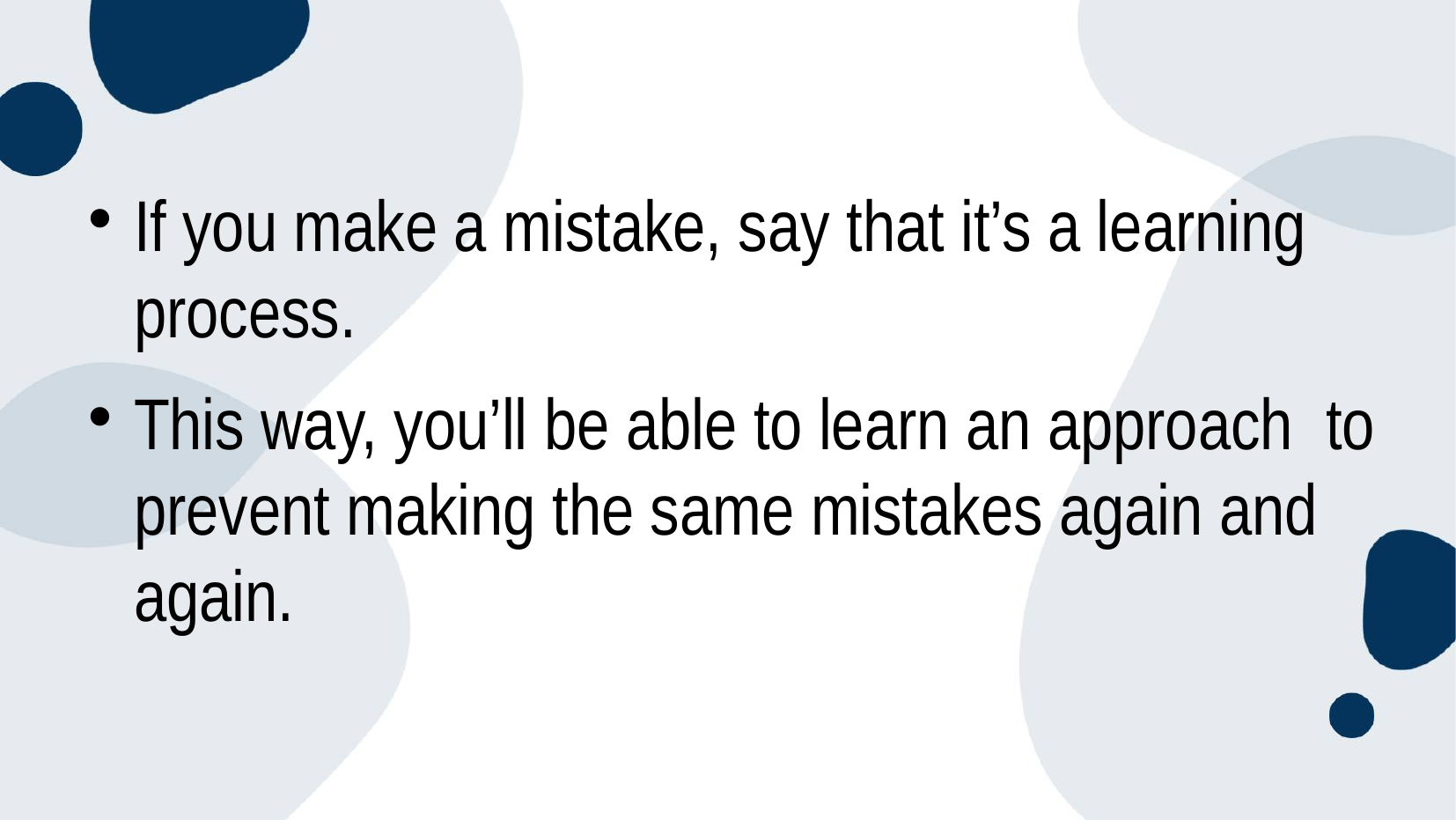

#
If you make a mistake, say that it’s a learning process.
This way, you’ll be able to learn an approach  to prevent making the same mistakes again and again.